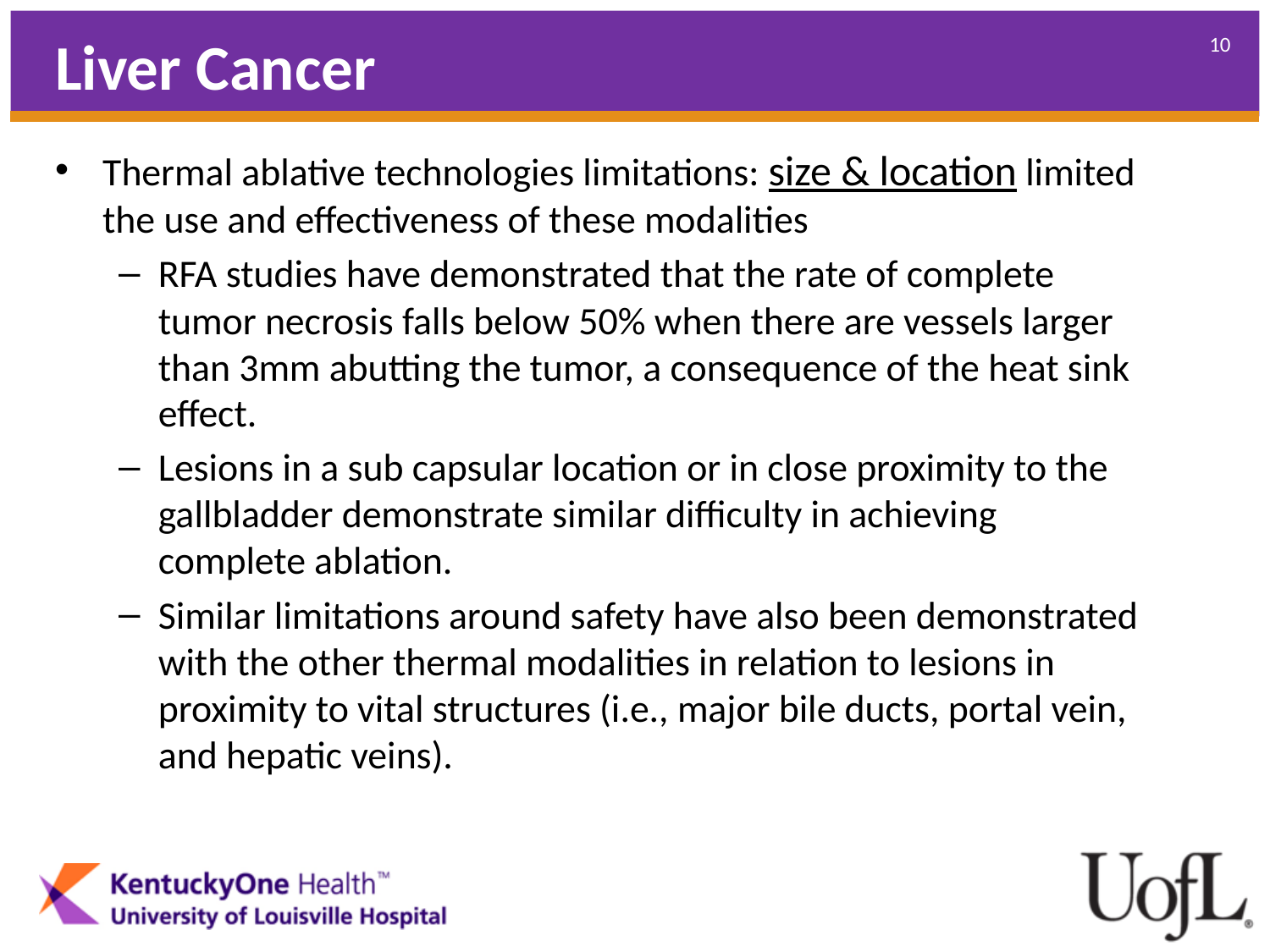

Liver Cancer
Thermal ablative technologies limitations: size & location limited the use and effectiveness of these modalities
RFA studies have demonstrated that the rate of complete tumor necrosis falls below 50% when there are vessels larger than 3mm abutting the tumor, a consequence of the heat sink effect.
Lesions in a sub capsular location or in close proximity to the gallbladder demonstrate similar difficulty in achieving complete ablation.
Similar limitations around safety have also been demonstrated with the other thermal modalities in relation to lesions in proximity to vital structures (i.e., major bile ducts, portal vein, and hepatic veins).